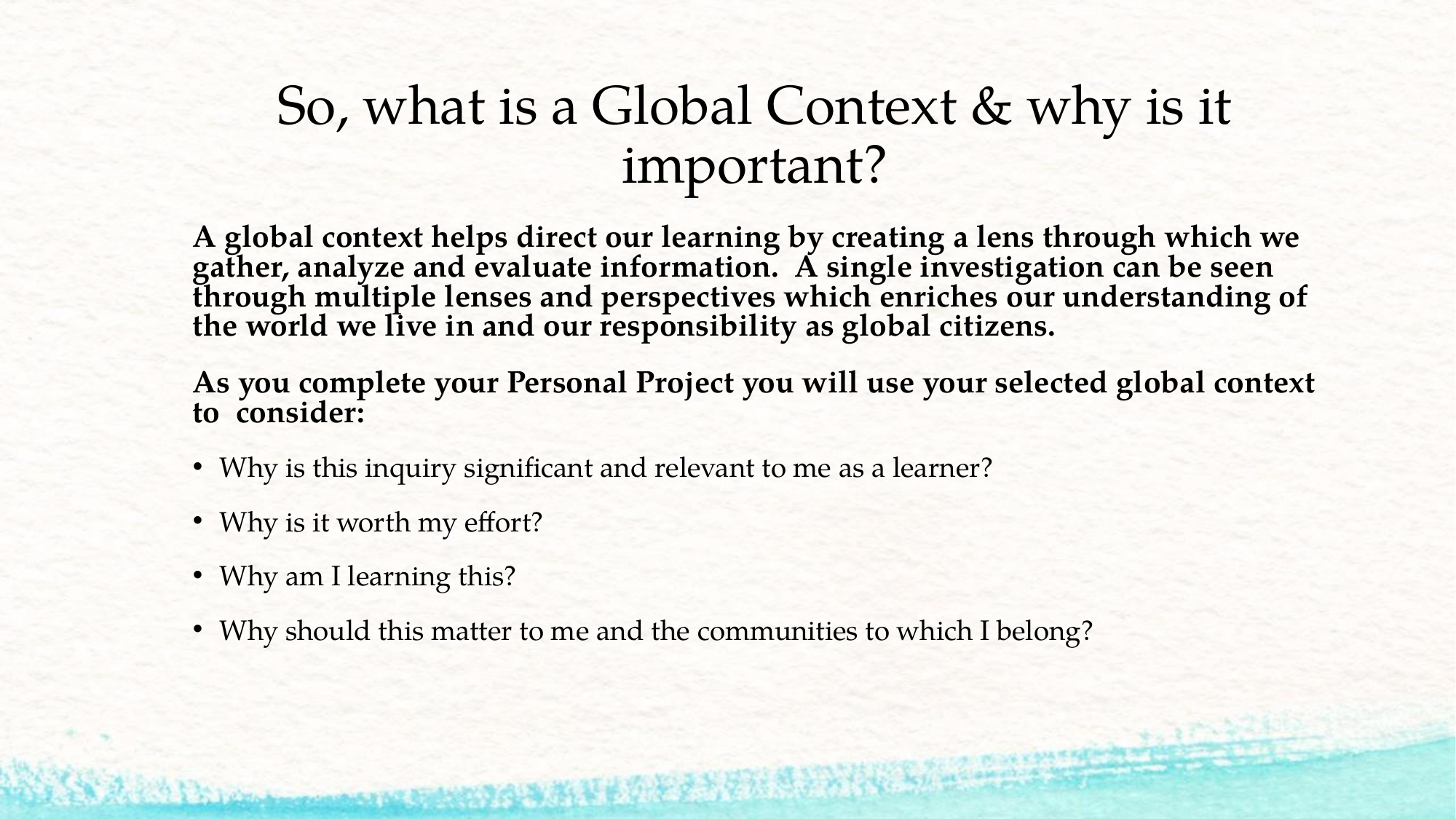

# So, what is a Global Context & why is it important?
A global context helps direct our learning by creating a lens through which we gather, analyze and evaluate information.  A single investigation can be seen through multiple lenses and perspectives which enriches our understanding of the world we live in and our responsibility as global citizens.
As you complete your Personal Project you will use your selected global context to  consider:
Why is this inquiry significant and relevant to me as a learner?
Why is it worth my effort?
Why am I learning this?
Why should this matter to me and the communities to which I belong?